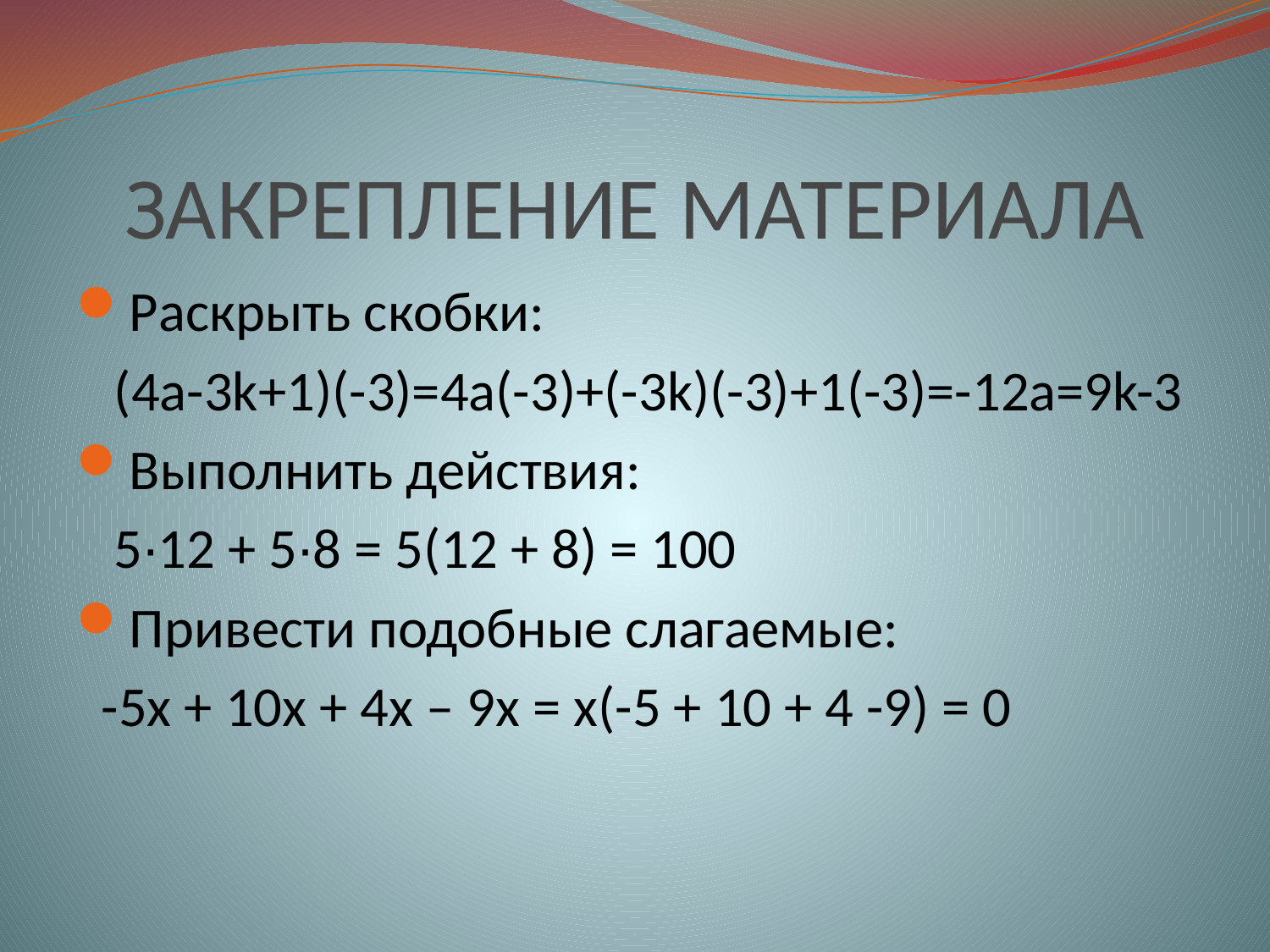

# ЗАКРЕПЛЕНИЕ МАТЕРИАЛА
Раскрыть скобки:
   (4a-3k+1)(-3)=4a(-3)+(-3k)(-3)+1(-3)=-12a=9k-3
Выполнить действия:
   5∙12 + 5∙8 = 5(12 + 8) = 100
Привести подобные слагаемые:
  -5х + 10х + 4х – 9х = х(-5 + 10 + 4 -9) = 0